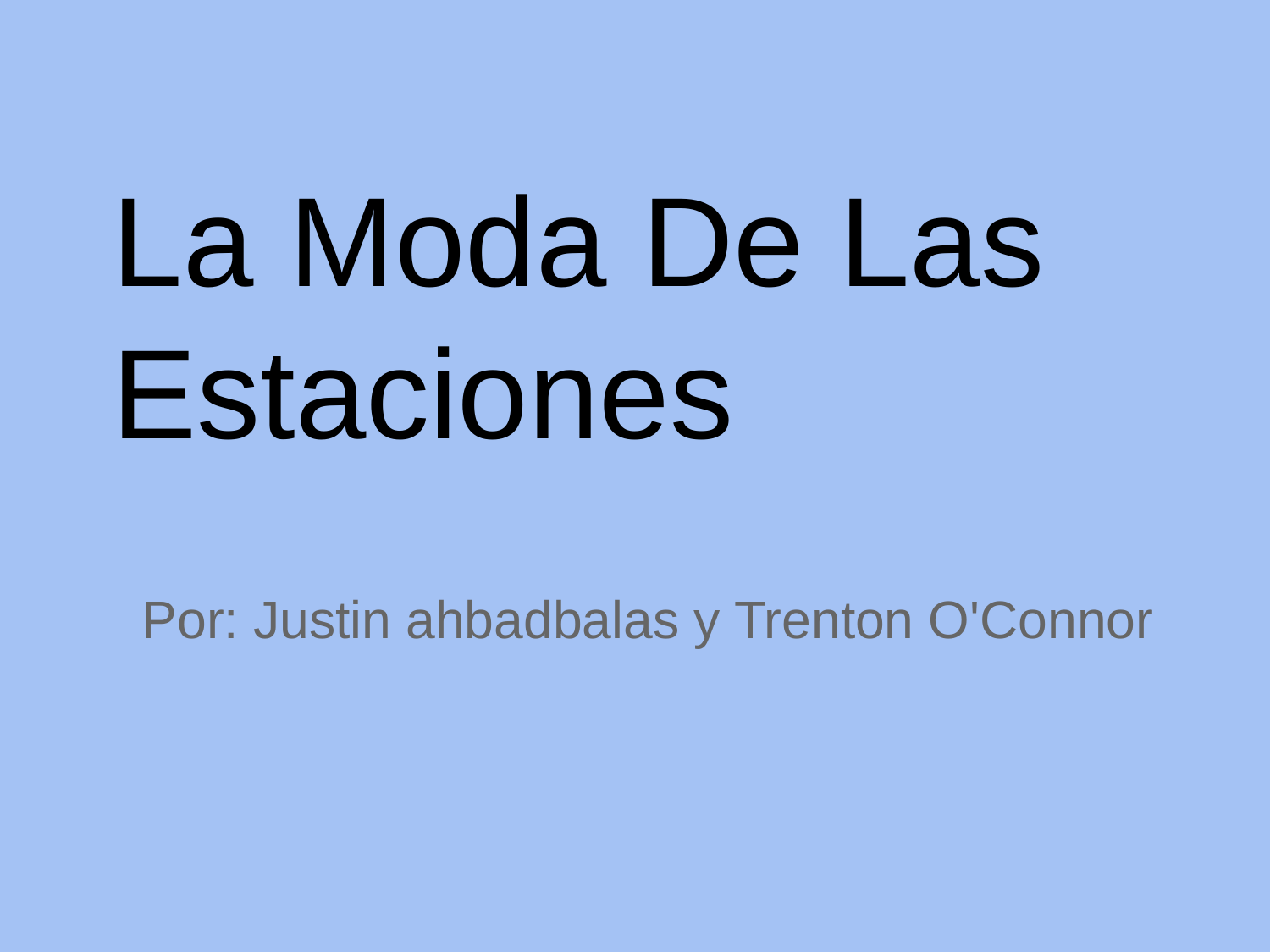

La Moda De Las    Estaciones
Por: Justin ahbadbalas y Trenton O'Connor